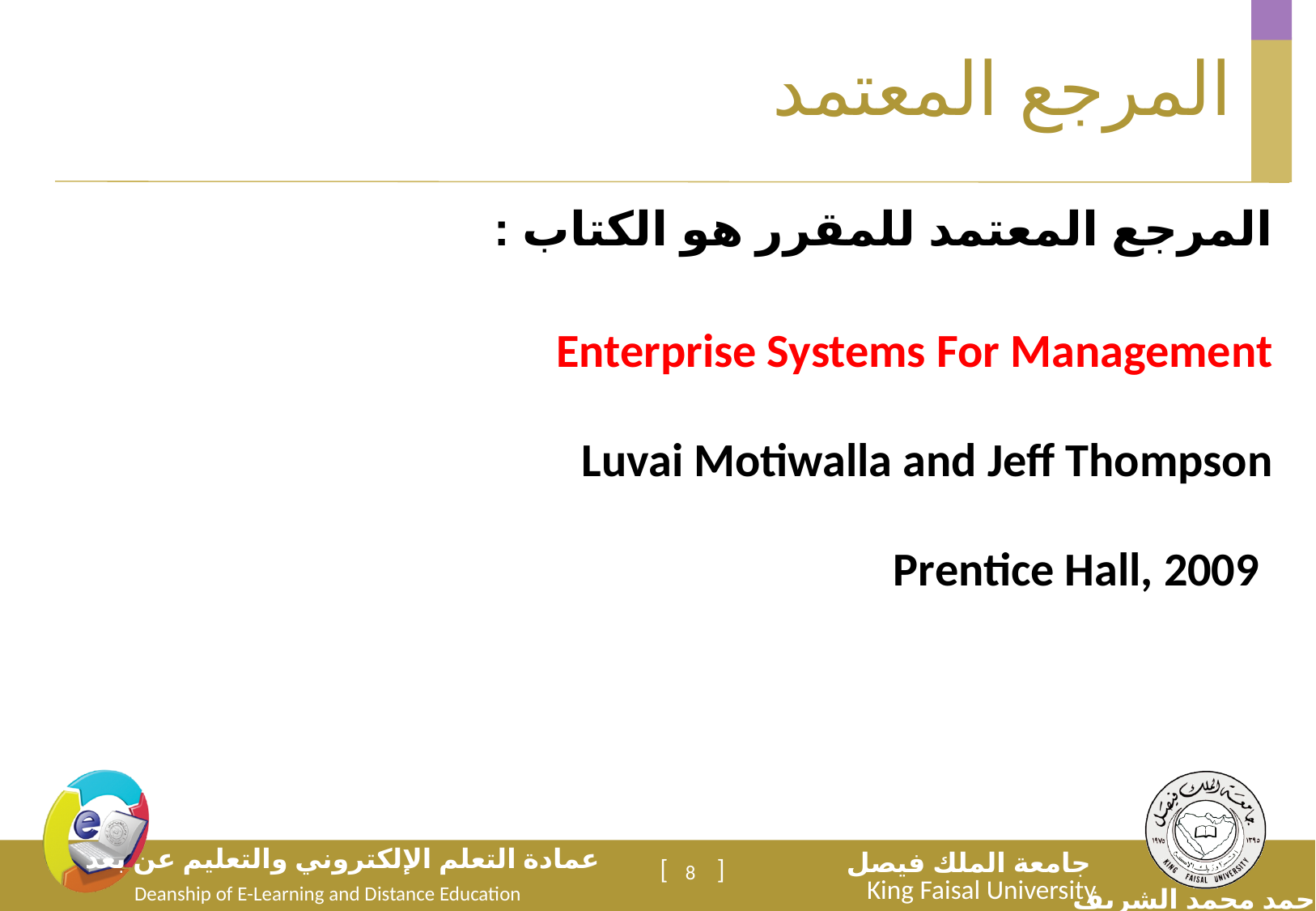

8
# المرجع المعتمد
المرجع المعتمد للمقرر هو الكتاب :

Enterprise Systems For Management

Luvai Motiwalla and Jeff Thompson

 Prentice Hall, 2009